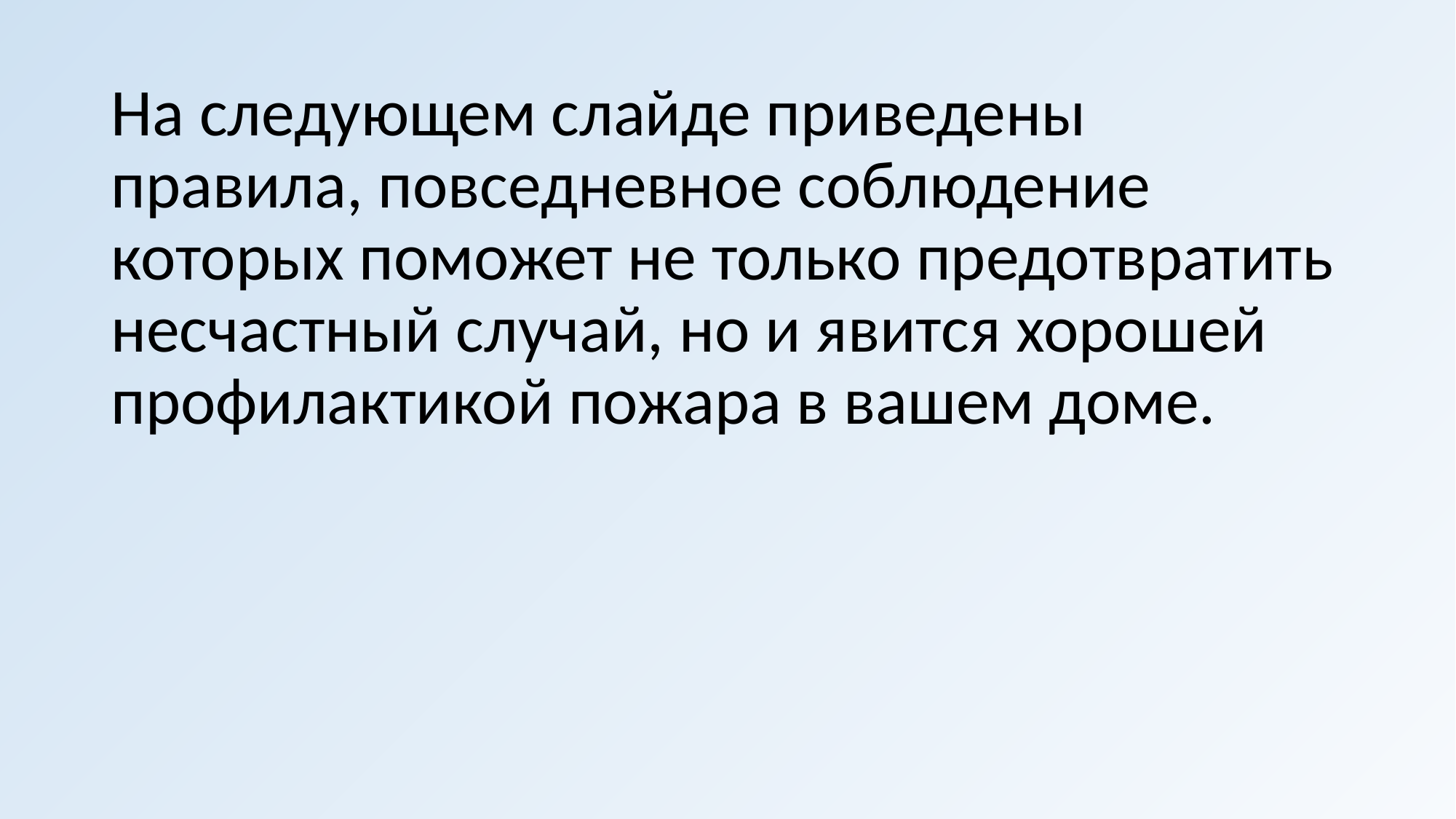

На следующем слайде приведены правила, повседневное соблюдение которых поможет не только предотвратить несчастный случай, но и явится хорошей профилактикой пожара в вашем доме.